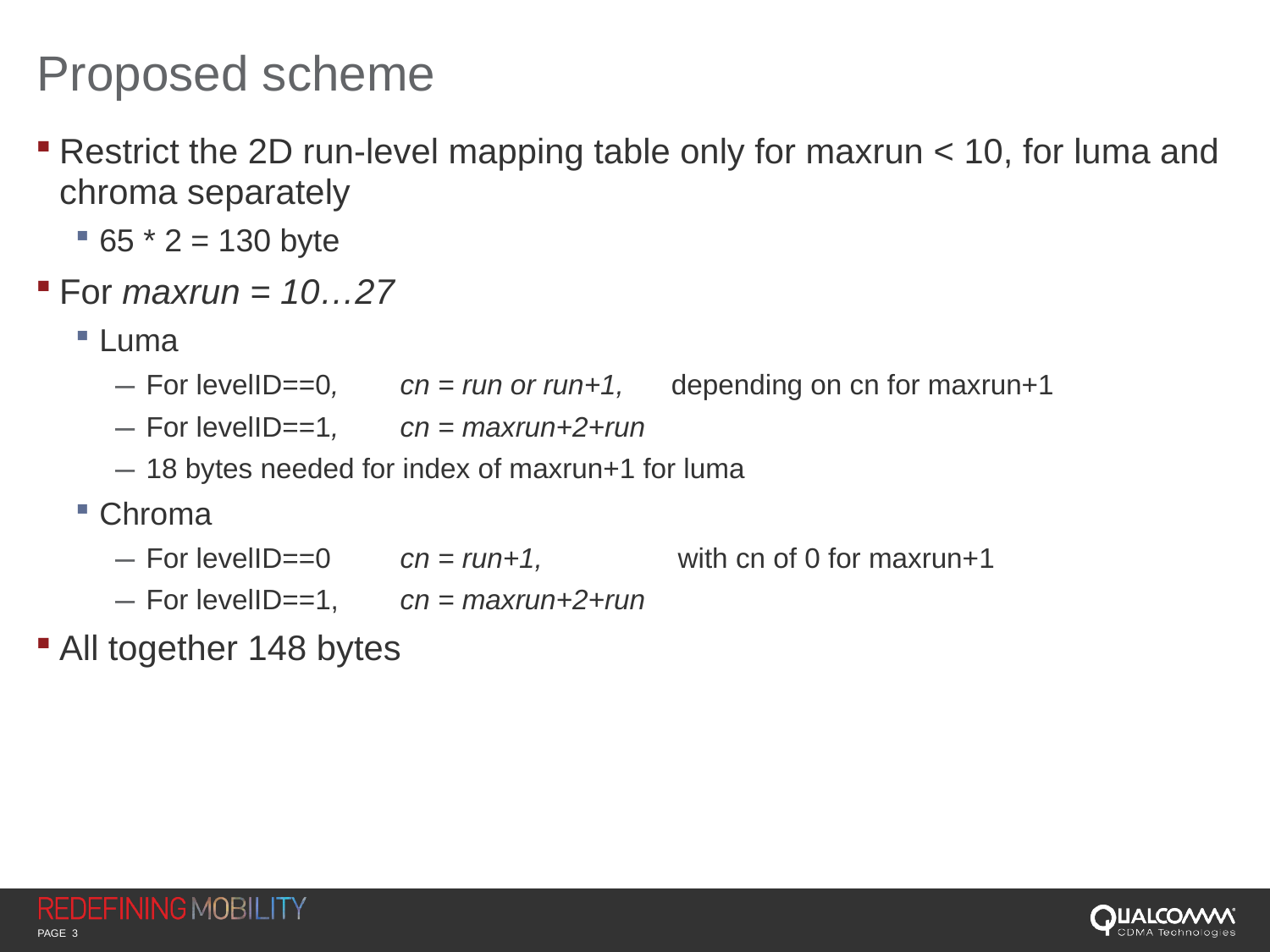

# Proposed scheme
Restrict the 2D run-level mapping table only for maxrun < 10, for luma and chroma separately
65 * 2 = 130 byte
For maxrun = 10…27
Luma
For levelID==0, 	cn = run or run+1,      depending on cn for maxrun+1
For levelID==1, 	cn = maxrun+2+run
18 bytes needed for index of maxrun+1 for luma
Chroma
For levelID==0	cn = run+1, 	   with cn of 0 for maxrun+1
For levelID==1, 	cn = maxrun+2+run
All together 148 bytes